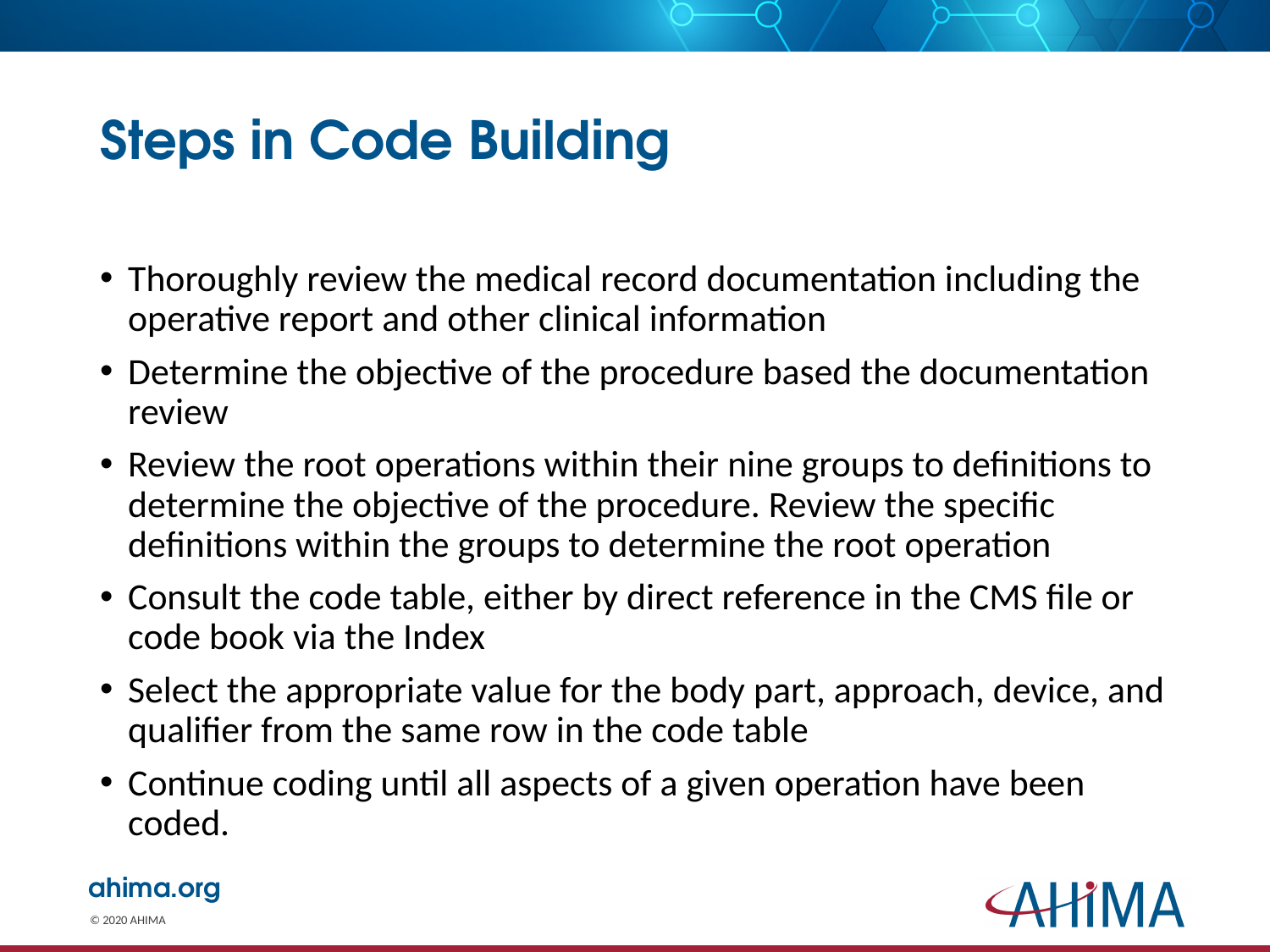

# Steps in Code Building
Thoroughly review the medical record documentation including the operative report and other clinical information
Determine the objective of the procedure based the documentation review
Review the root operations within their nine groups to definitions to determine the objective of the procedure. Review the specific definitions within the groups to determine the root operation
Consult the code table, either by direct reference in the CMS file or code book via the Index
Select the appropriate value for the body part, approach, device, and qualifier from the same row in the code table
Continue coding until all aspects of a given operation have been coded.